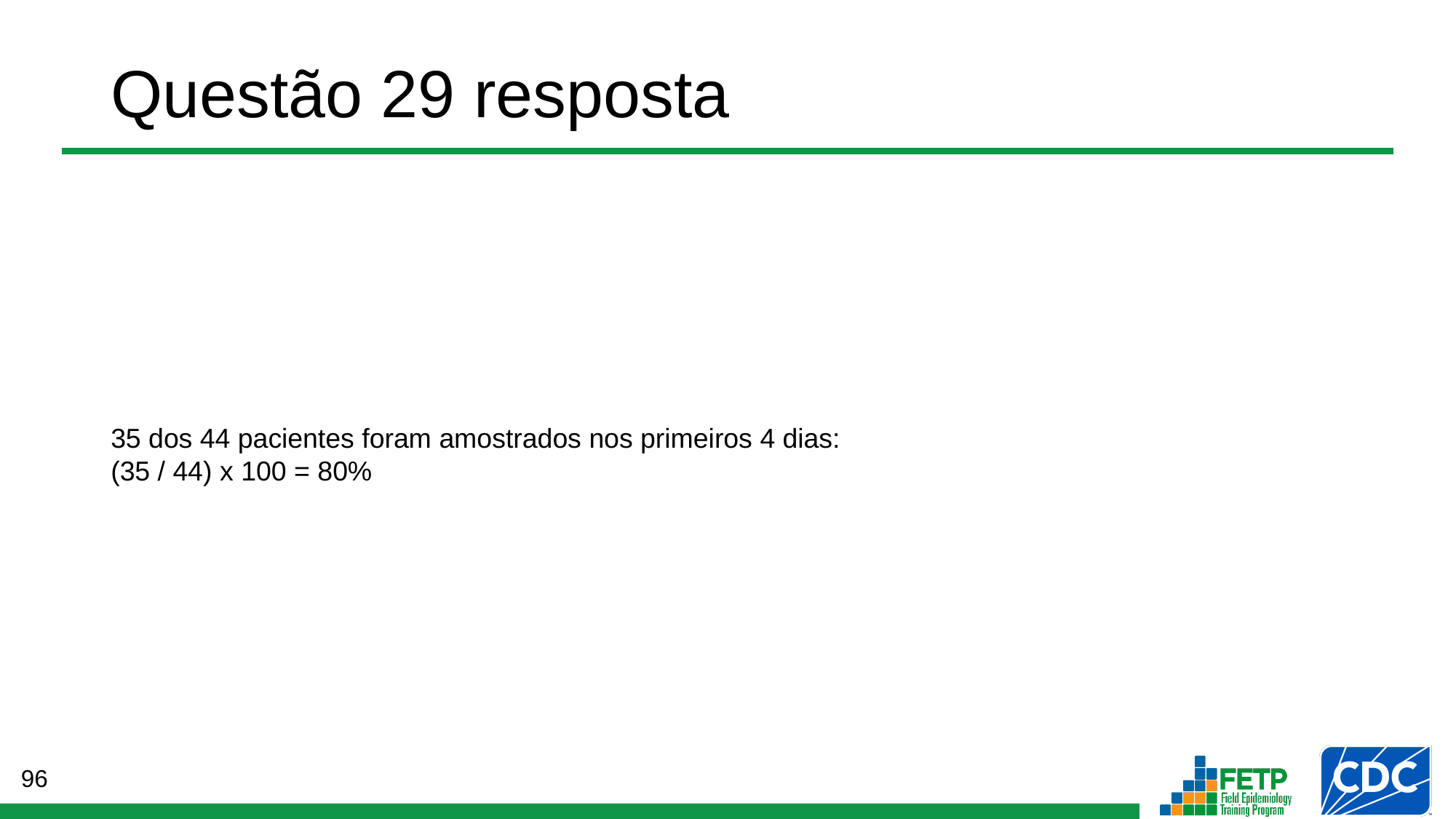

# Questão 29 resposta
35 dos 44 pacientes foram amostrados nos primeiros 4 dias:
(35 / 44) x 100 = 80%